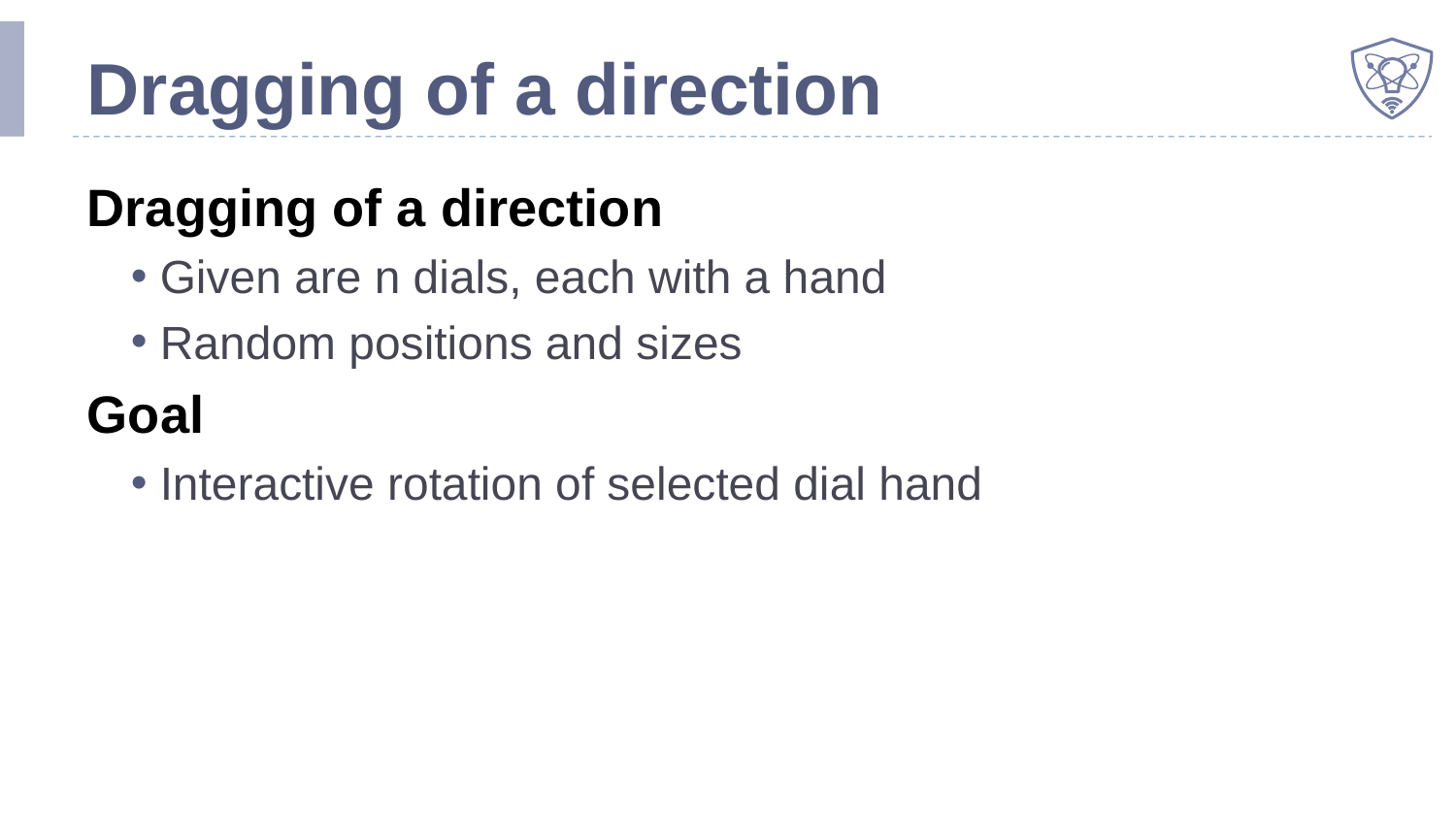

# Dragging of a direction
Dragging of a direction
Given are n dials, each with a hand
Random positions and sizes
Goal
Interactive rotation of selected dial hand